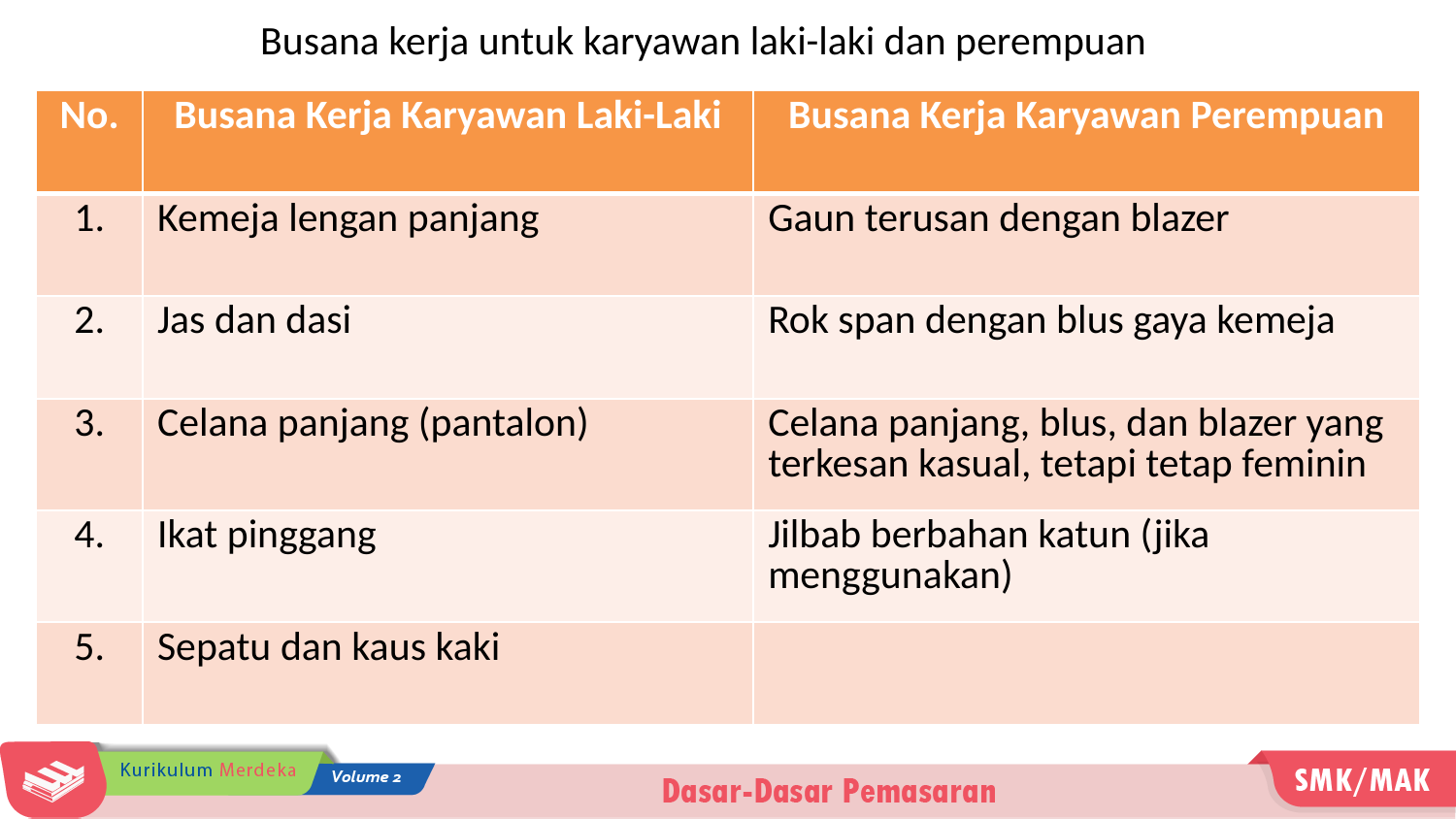

Busana kerja untuk karyawan laki-laki dan perempuan
| No. | Busana Kerja Karyawan Laki-Laki | Busana Kerja Karyawan Perempuan |
| --- | --- | --- |
| 1. | Kemeja lengan panjang | Gaun terusan dengan blazer |
| 2. | Jas dan dasi | Rok span dengan blus gaya kemeja |
| 3. | Celana panjang (pantalon) | Celana panjang, blus, dan blazer yang terkesan kasual, tetapi tetap feminin |
| 4. | Ikat pinggang | Jilbab berbahan katun (jika menggunakan) |
| 5. | Sepatu dan kaus kaki |  |